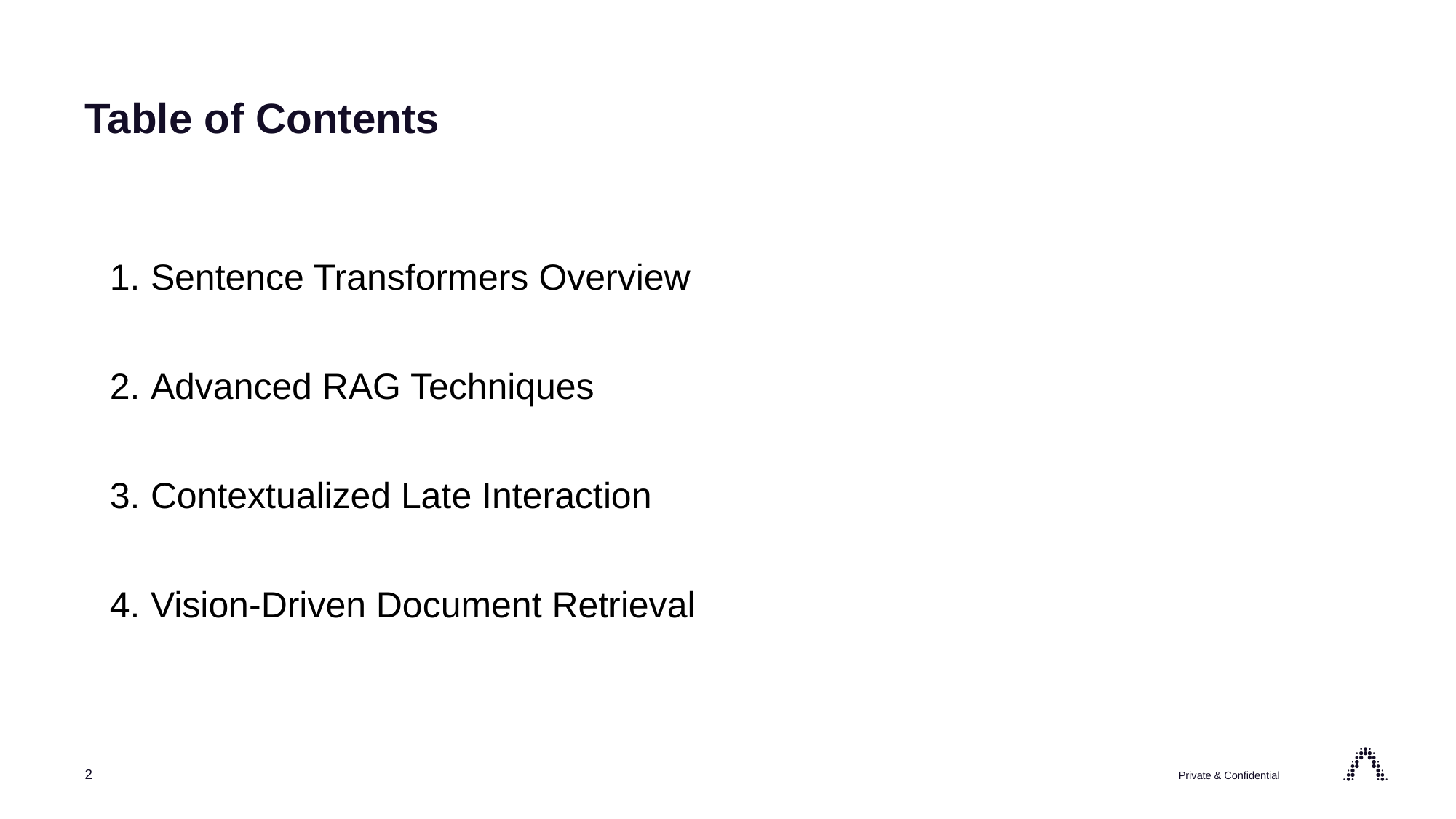

Table of Contents
Sentence Transformers Overview
Advanced RAG Techniques
Contextualized Late Interaction
Vision-Driven Document Retrieval

2
Private & Confidential